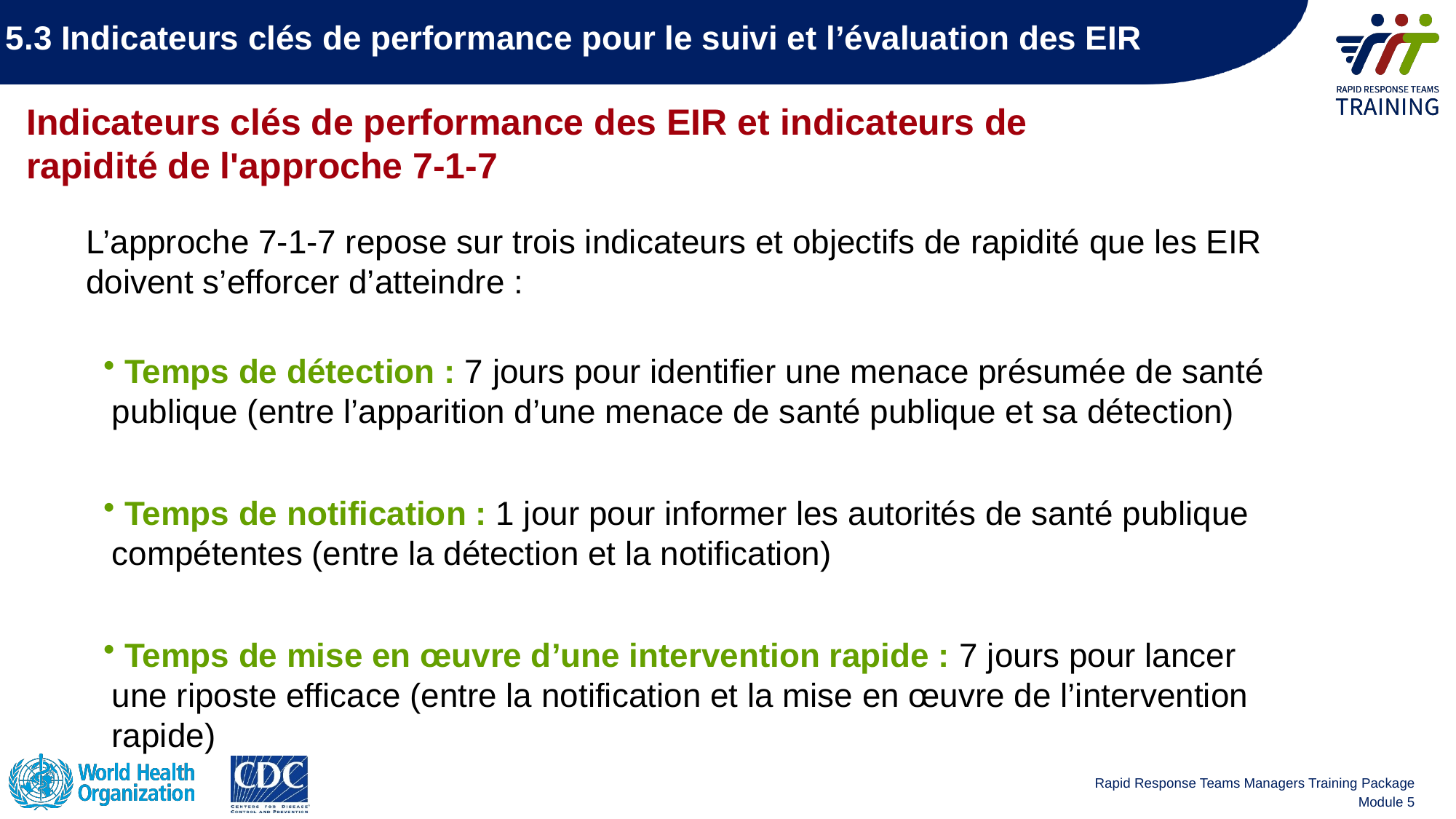

5.3 Indicateurs clés de performance pour le suivi et l’évaluation des EIR
Indicateurs clés de performance des EIR et indicateurs de rapidité de l'approche 7-1-7
L’approche 7-1-7 repose sur trois indicateurs et objectifs de rapidité que les EIR doivent s’efforcer d’atteindre :

 Temps de détection : 7 jours pour identifier une menace présumée de santé publique (entre l’apparition d’une menace de santé publique et sa détection)

 Temps de notification : 1 jour pour informer les autorités de santé publique compétentes (entre la détection et la notification)

 Temps de mise en œuvre d’une intervention rapide : 7 jours pour lancer une riposte efficace (entre la notification et la mise en œuvre de l’intervention rapide)